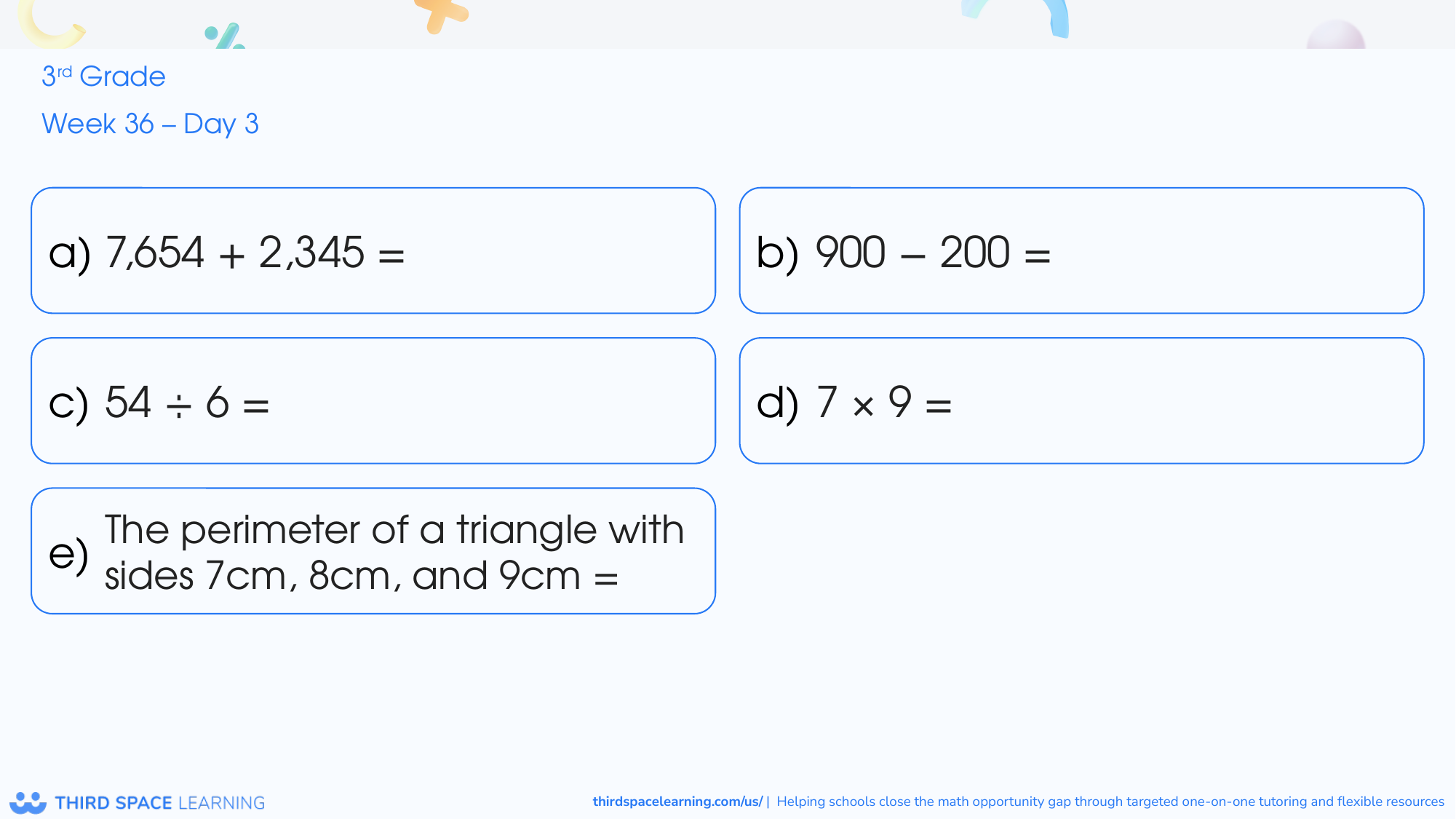

3rd Grade
Week 36 – Day 3
7,654 + 2,345 =
900 − 200 =
54 ÷ 6 =
7 × 9 =
The perimeter of a triangle with sides 7cm, 8cm, and 9cm =